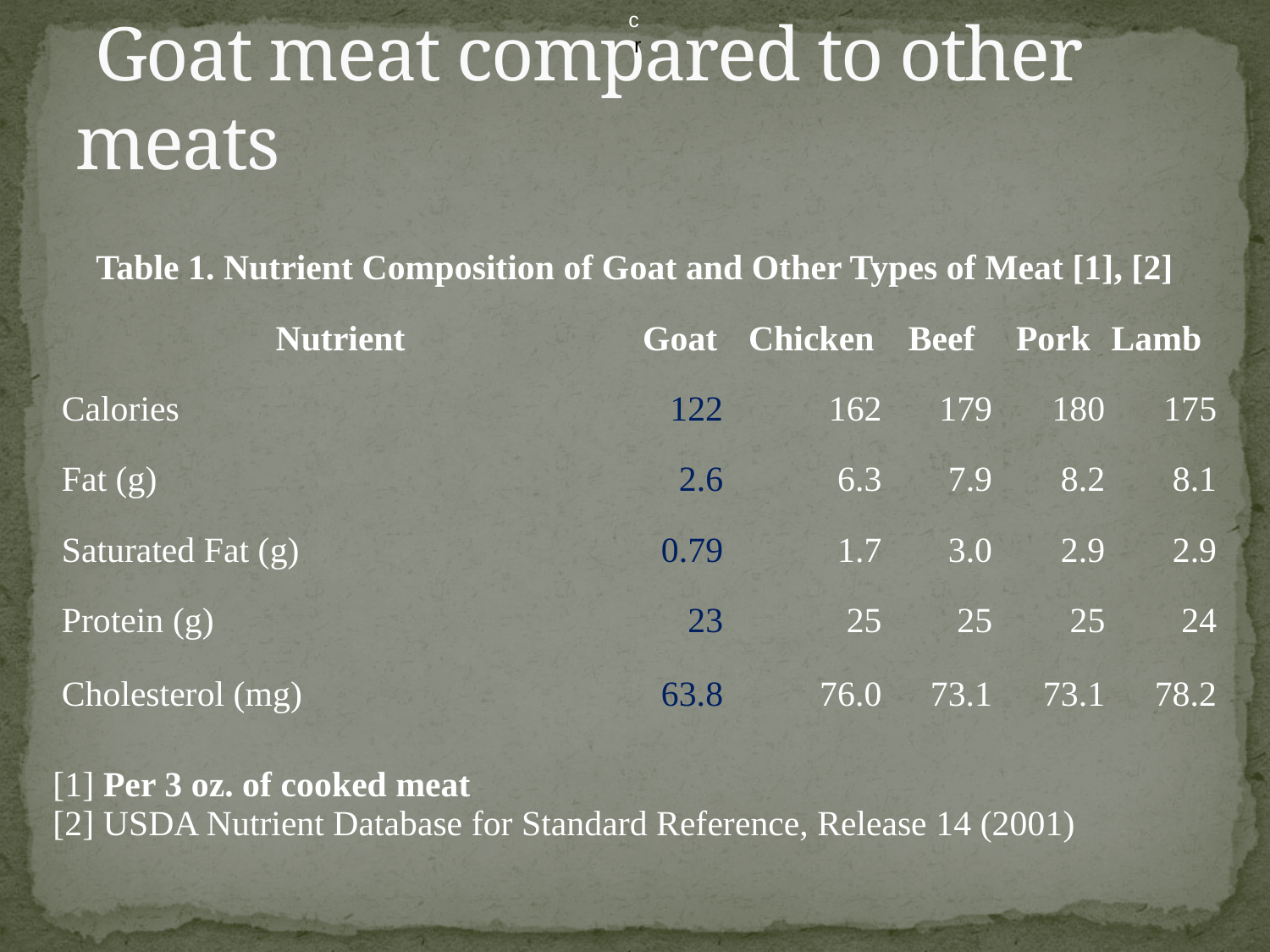

c
 r
# Goat meat compared to other meats
| Table 1. Nutrient Composition of Goat and Other Types of Meat [1], [2] |  |  |  |  |  |
| --- | --- | --- | --- | --- | --- |
| Nutrient | Goat | Chicken | Beef | Pork | Lamb |
| Calories | 122 | 162 | 179 | 180 | 175 |
| Fat (g) | 2.6 | 6.3 | 7.9 | 8.2 | 8.1 |
| Saturated Fat (g) | 0.79 | 1.7 | 3.0 | 2.9 | 2.9 |
| Protein (g) | 23 | 25 | 25 | 25 | 24 |
| Cholesterol (mg) | 63.8 | 76.0 | 73.1 | 73.1 | 78.2 |
| [1] Per 3 oz. of cooked meat [2] USDA Nutrient Database for Standard Reference, Release 14 (2001) |  |  |  |  |  |